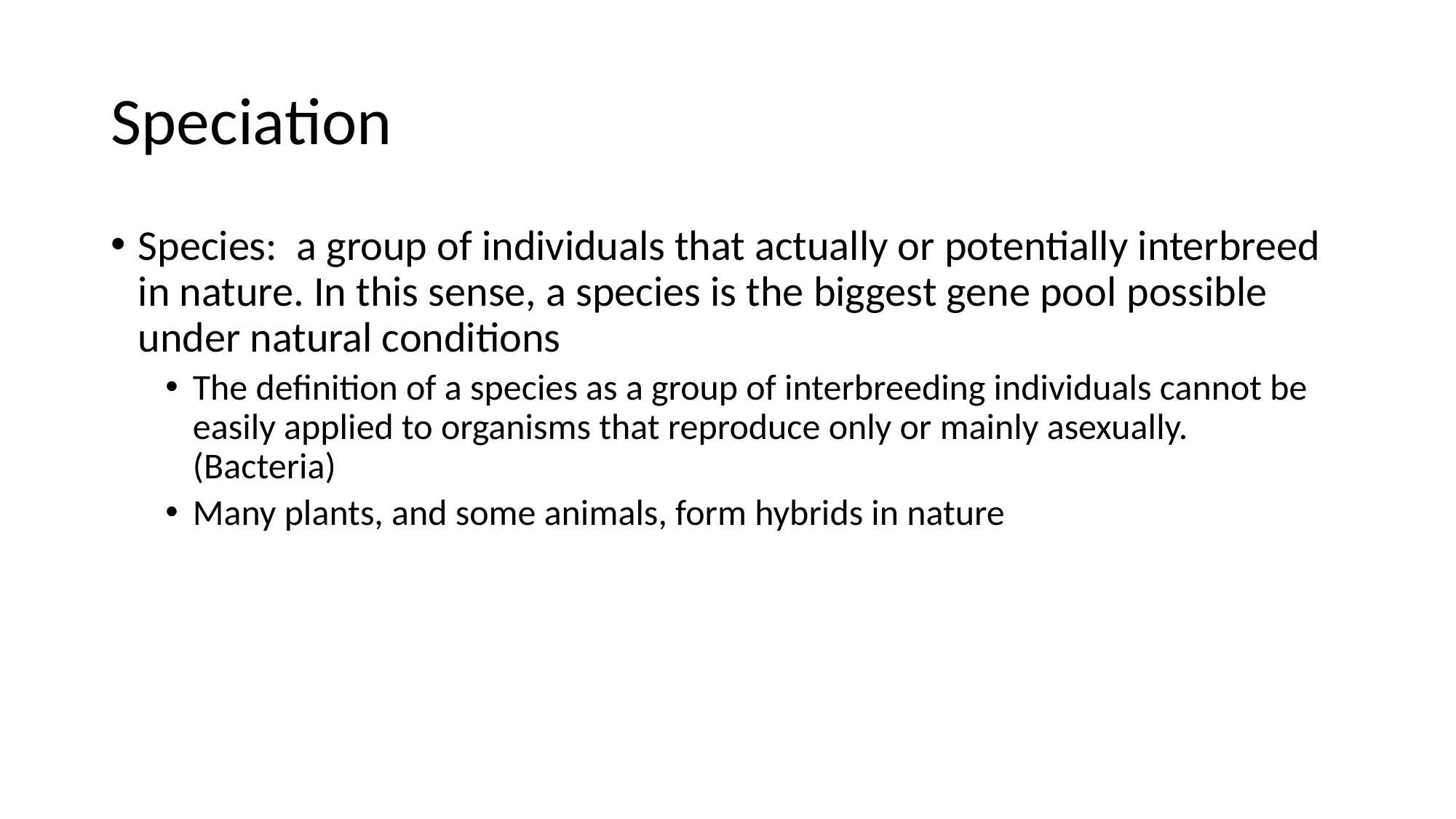

# Speciation
Species:  a group of individuals that actually or potentially interbreed in nature. In this sense, a species is the biggest gene pool possible under natural conditions
The definition of a species as a group of interbreeding individuals cannot be easily applied to organisms that reproduce only or mainly asexually.  (Bacteria)
Many plants, and some animals, form hybrids in nature